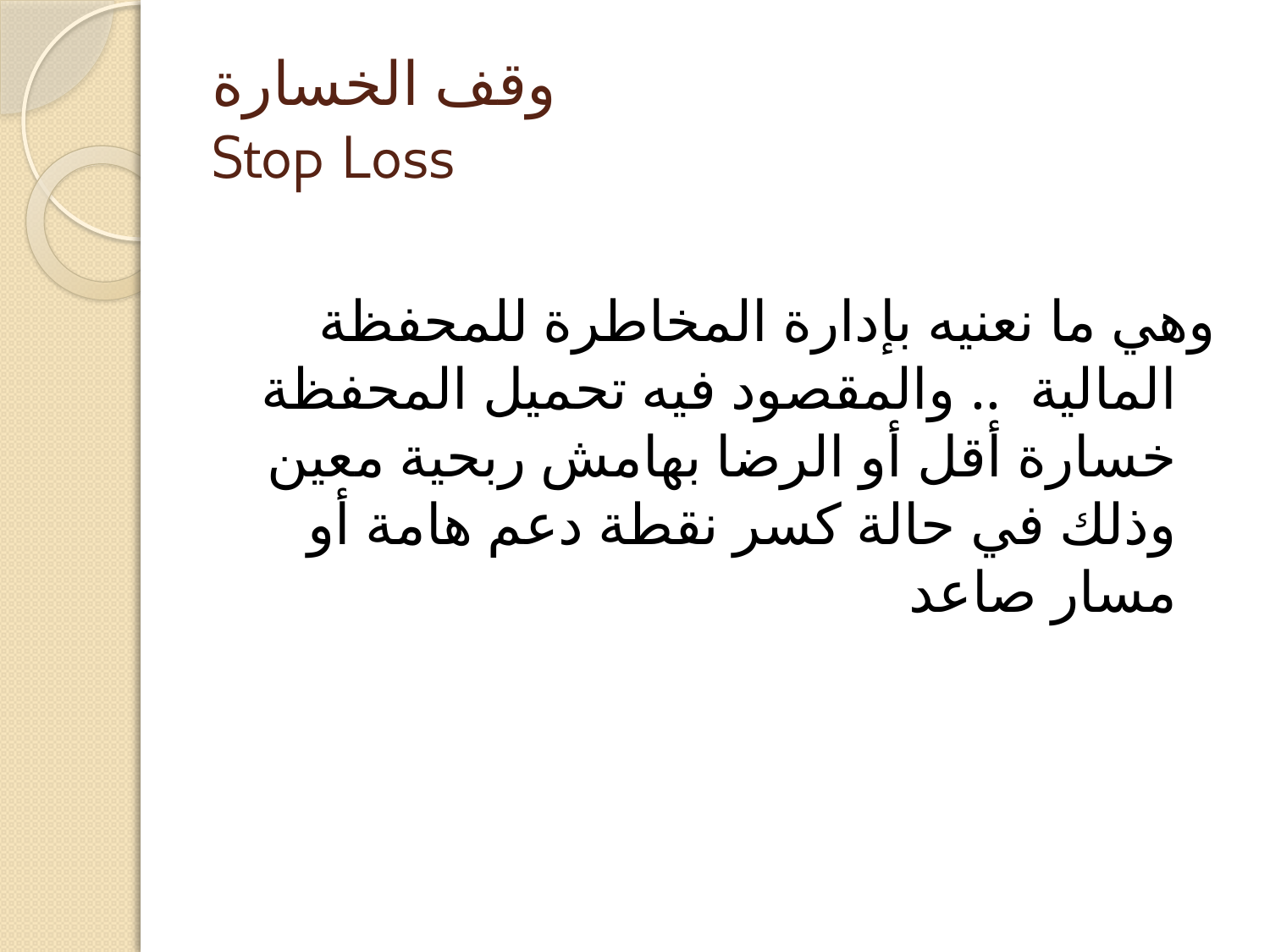

# وقف الخسارة Stop Loss

وهي ما نعنيه بإدارة المخاطرة للمحفظة المالية  .. والمقصود فيه تحميل المحفظة خسارة أقل أو الرضا بهامش ربحية معين وذلك في حالة كسر نقطة دعم هامة أو مسار صاعد